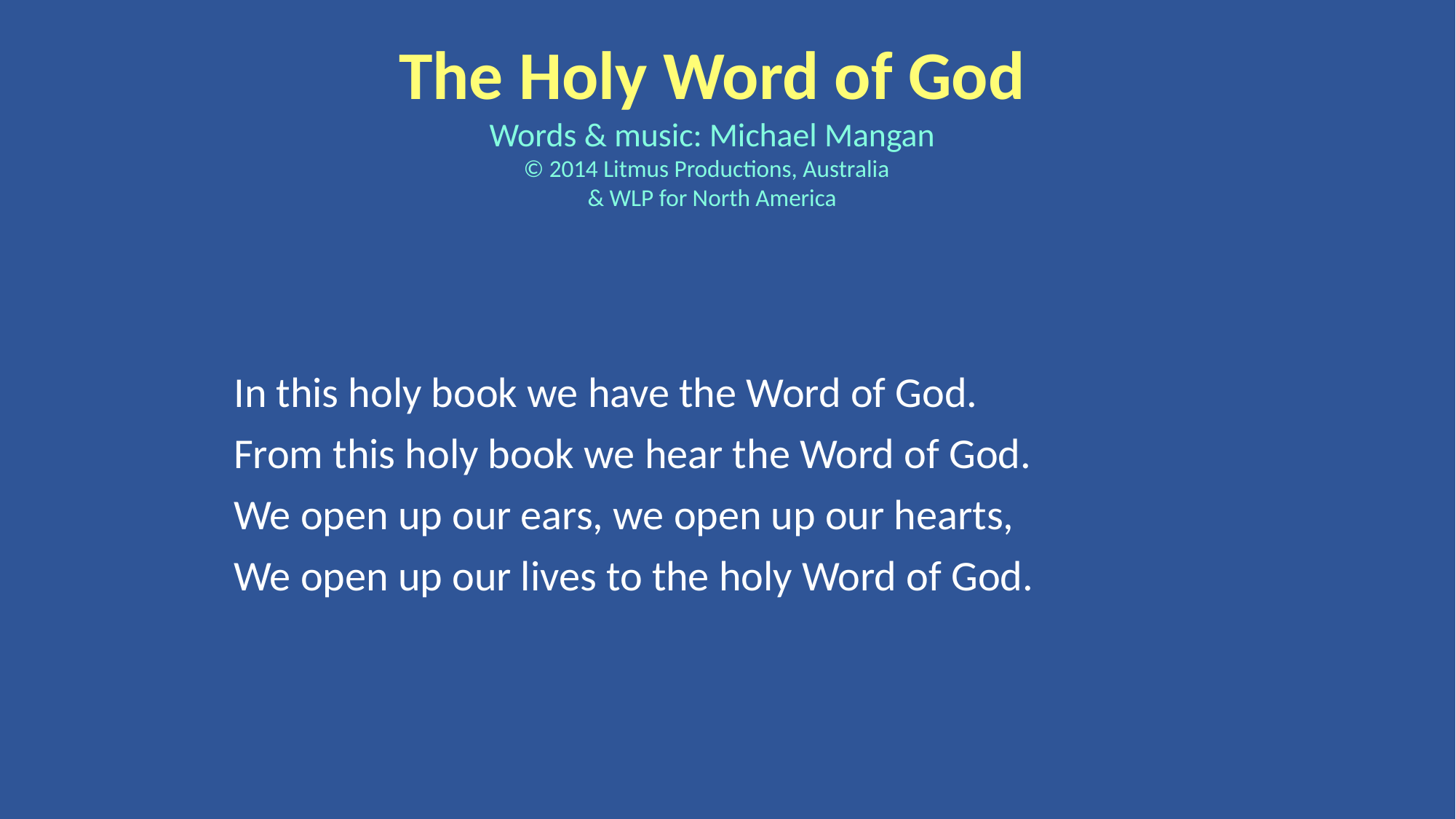

The Holy Word of God
Words & music: Michael Mangan
© 2014 Litmus Productions, Australia
& WLP for North America
In this holy book we have the Word of God.
From this holy book we hear the Word of God.
We open up our ears, we open up our hearts,
We open up our lives to the holy Word of God.